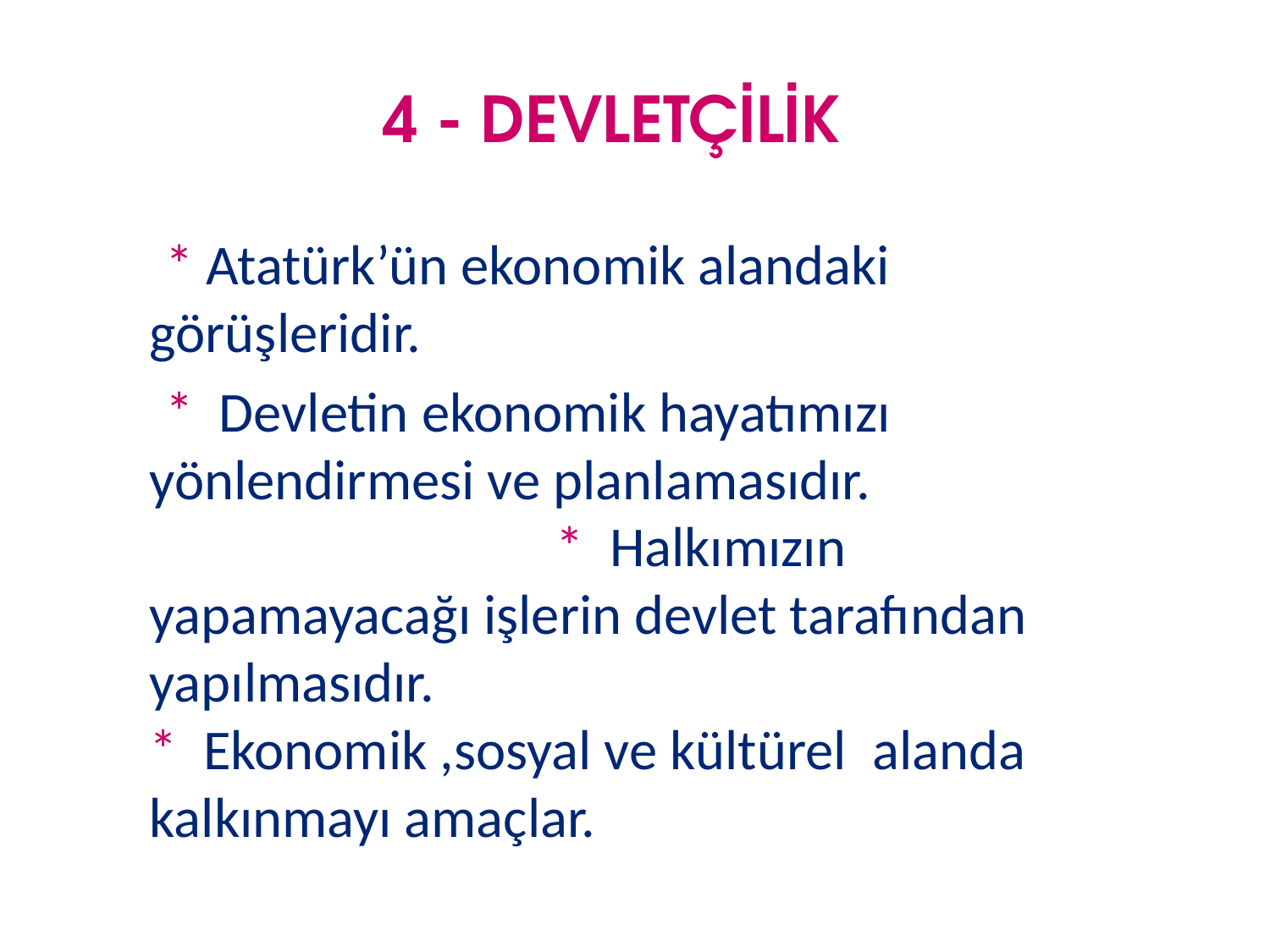

# 4 - DEVLETÇİLİK
     * Atatürk’ün ekonomik alandaki görüşleridir.
     *  Devletin ekonomik hayatımızı yönlendirmesi ve planlamasıdır.                                                      *  Halkımızın yapamayacağı işlerin devlet tarafından yapılmasıdır.                                                        *  Ekonomik ,sosyal ve kültürel  alanda kalkınmayı amaçlar.